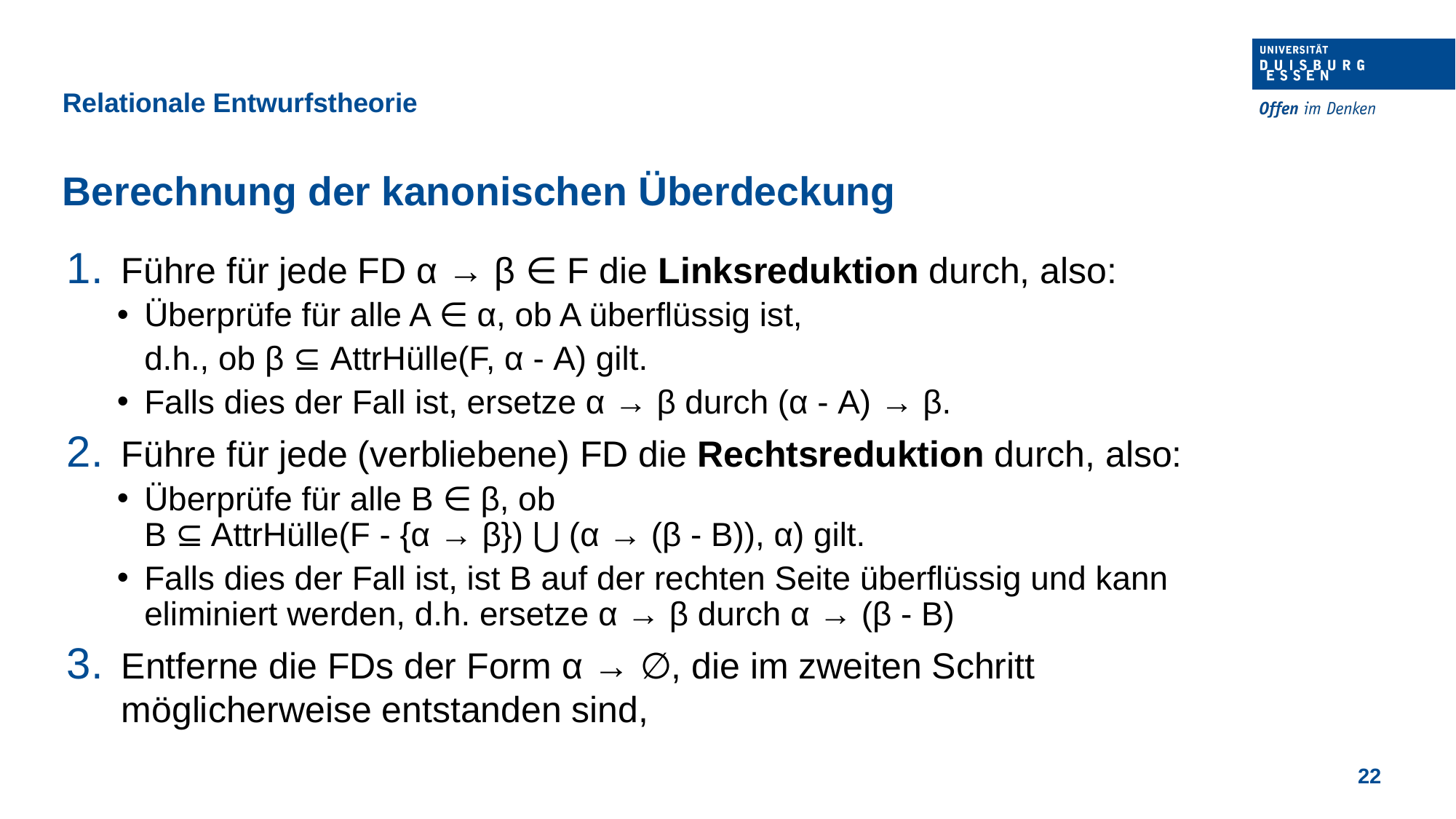

Relationale Entwurfstheorie
Berechnung der kanonischen Überdeckung
Führe für jede FD α → β ∈ F die Linksreduktion durch, also:
Überprüfe für alle A ∈ α, ob A überflüssig ist,
	d.h., ob β ⊆ AttrHülle(F, α - A) gilt.
Falls dies der Fall ist, ersetze α → β durch (α - A) → β.
Führe für jede (verbliebene) FD die Rechtsreduktion durch, also:
Überprüfe für alle B ∈ β, ob
B ⊆ AttrHülle(F - {α → β}) ⋃ (α → (β - B)), α) gilt.
Falls dies der Fall ist, ist B auf der rechten Seite überflüssig und kann eliminiert werden, d.h. ersetze α → β durch α → (β - B)
Entferne die FDs der Form α → ∅, die im zweiten Schritt möglicherweise entstanden sind,
22